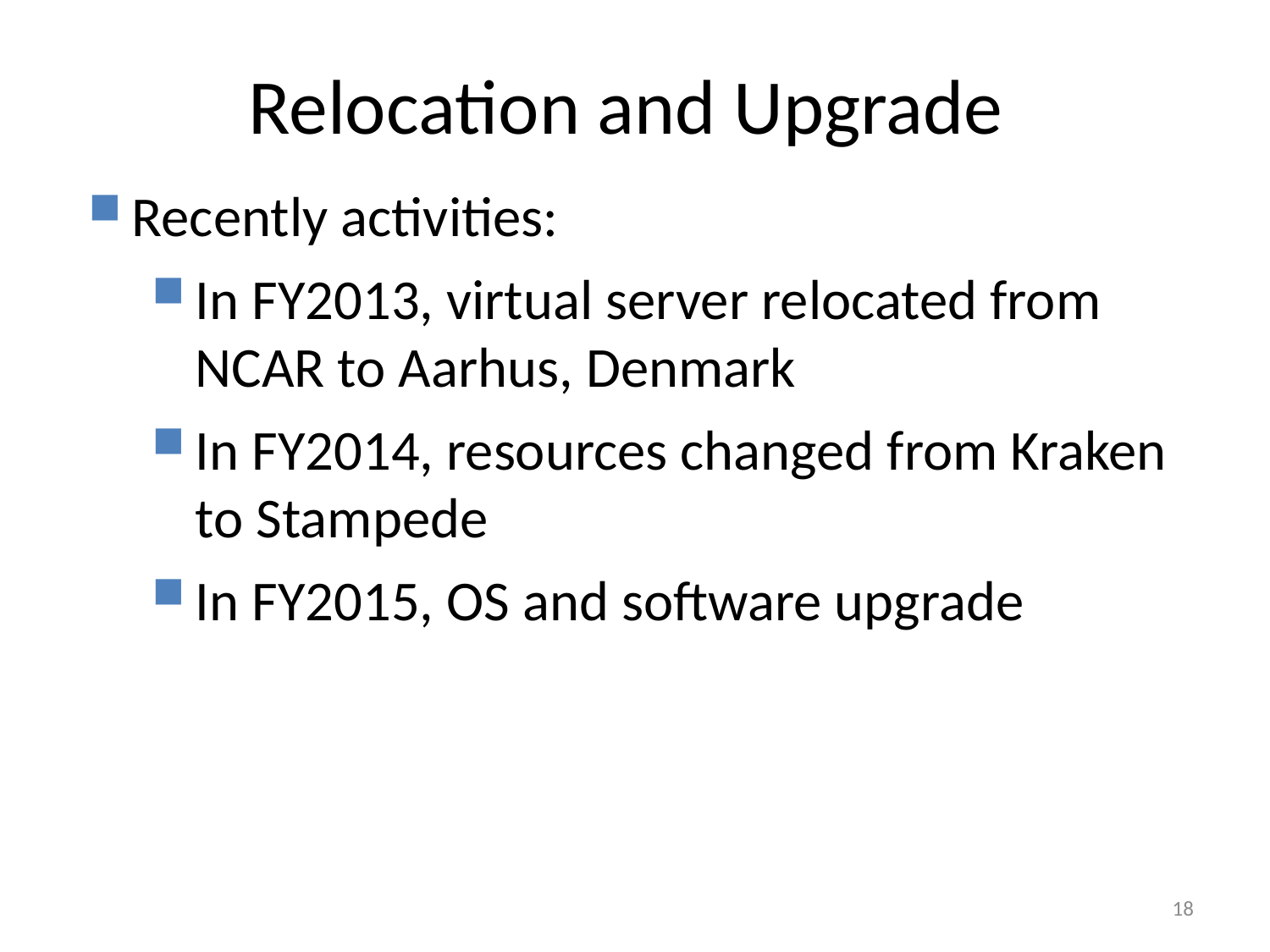

# Relocation and Upgrade
Recently activities:
In FY2013, virtual server relocated from NCAR to Aarhus, Denmark
In FY2014, resources changed from Kraken to Stampede
In FY2015, OS and software upgrade
18